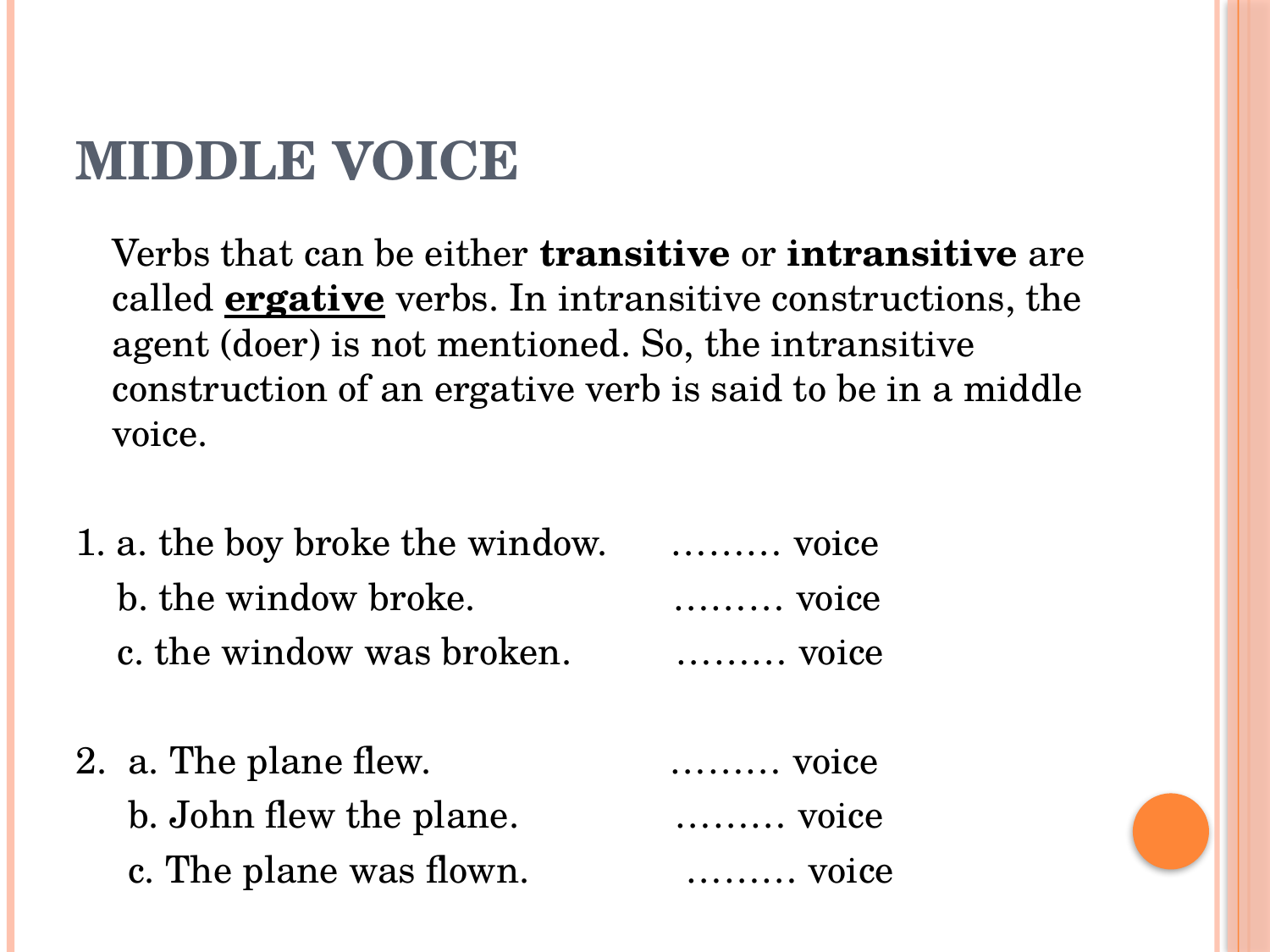

# Middle voice
	Verbs that can be either transitive or intransitive are called ergative verbs. In intransitive constructions, the agent (doer) is not mentioned. So, the intransitive construction of an ergative verb is said to be in a middle voice.

1. a. the boy broke the window.      ……… voice
    b. the window broke.                   ……… voice
    c. the window was broken.          ……… voice

2.  a. The plane flew.                       ……… voice
     b. John flew the plane.               ……… voice
     c. The plane was flown.               ……… voice